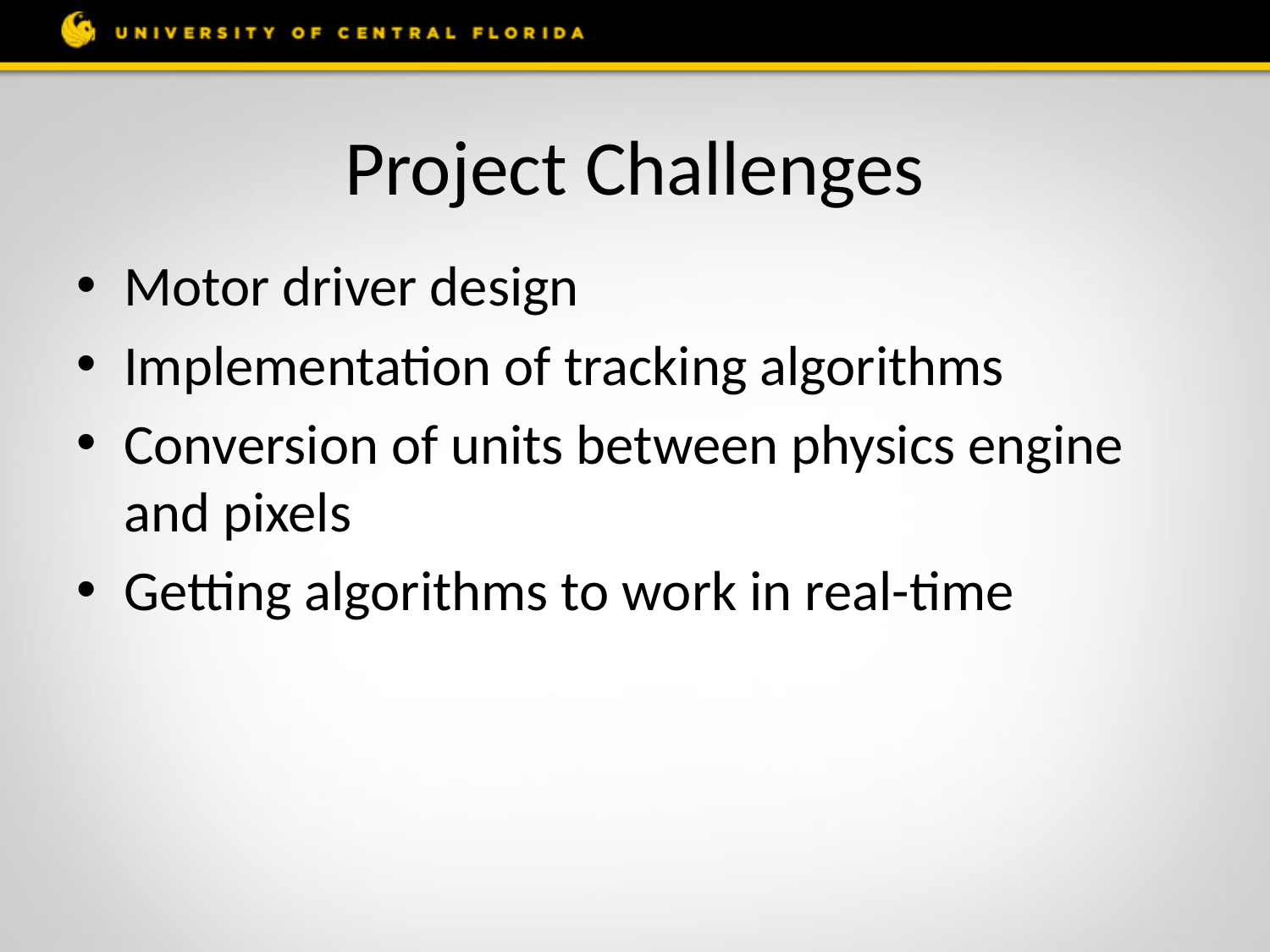

# Project Challenges
Motor driver design
Implementation of tracking algorithms
Conversion of units between physics engine and pixels
Getting algorithms to work in real-time